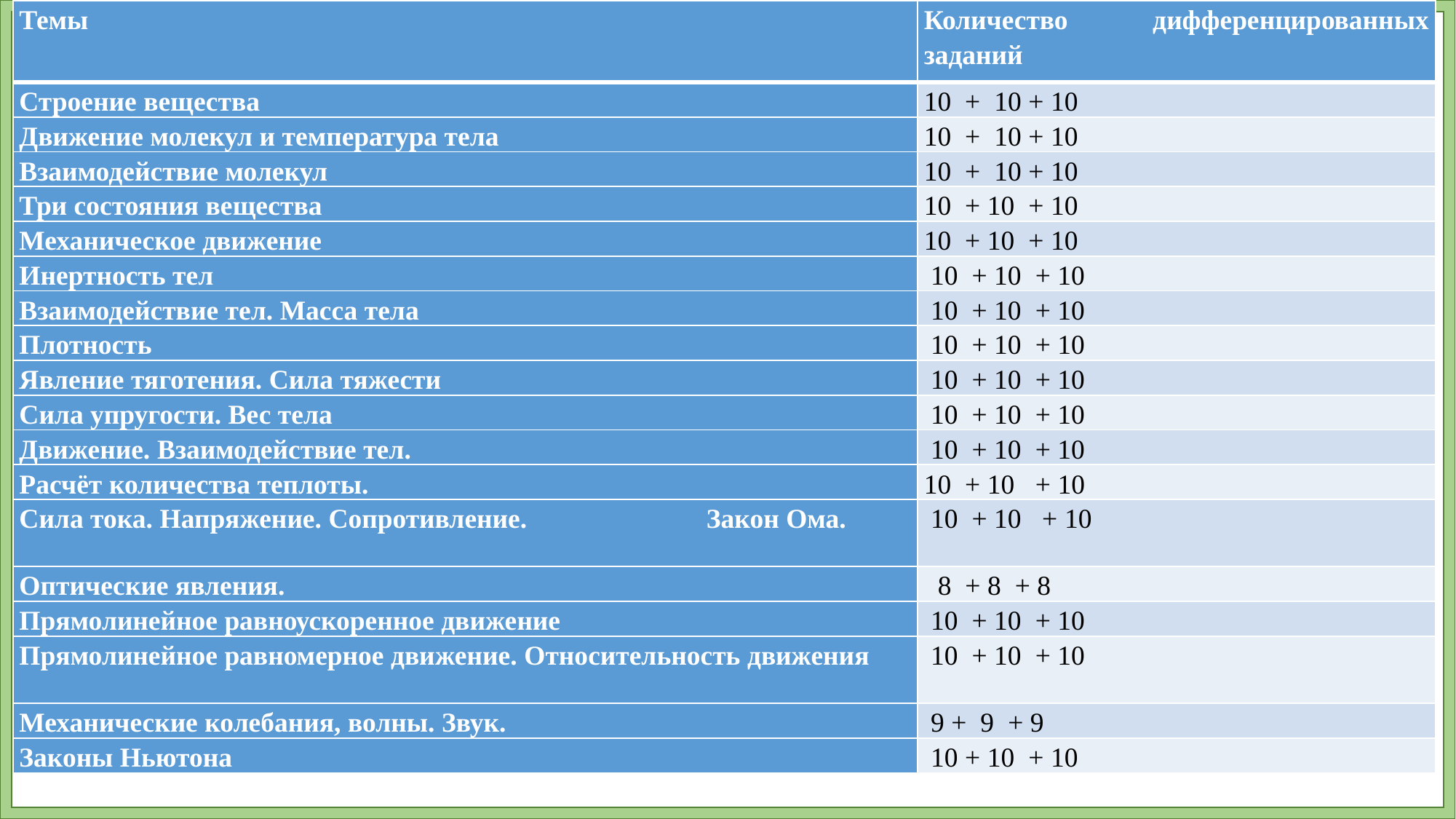

| Темы | Количество дифференцированных заданий |
| --- | --- |
| Строение вещества | 10 + 10 + 10 |
| Движение молекул и температура тела | 10 + 10 + 10 |
| Взаимодействие молекул | 10 + 10 + 10 |
| Три состояния вещества | 10 + 10 + 10 |
| Механическое движение | 10 + 10 + 10 |
| Инертность тел | 10 + 10 + 10 |
| Взаимодействие тел. Масса тела | 10 + 10 + 10 |
| Плотность | 10 + 10 + 10 |
| Явление тяготения. Сила тяжести | 10 + 10 + 10 |
| Сила упругости. Вес тела | 10 + 10 + 10 |
| Движение. Взаимодействие тел. | 10 + 10 + 10 |
| Расчёт количества теплоты. | 10 + 10 + 10 |
| Сила тока. Напряжение. Сопротивление. Закон Ома. | 10 + 10 + 10 |
| Оптические явления. | 8 + 8 + 8 |
| Прямолинейное равноускоренное движение | 10 + 10 + 10 |
| Прямолинейное равномерное дви­жение. Относительность движения | 10 + 10 + 10 |
| Механические колебания, волны. Звук. | 9 + 9 + 9 |
| Законы Ньютона | 10 + 10 + 10 |
#